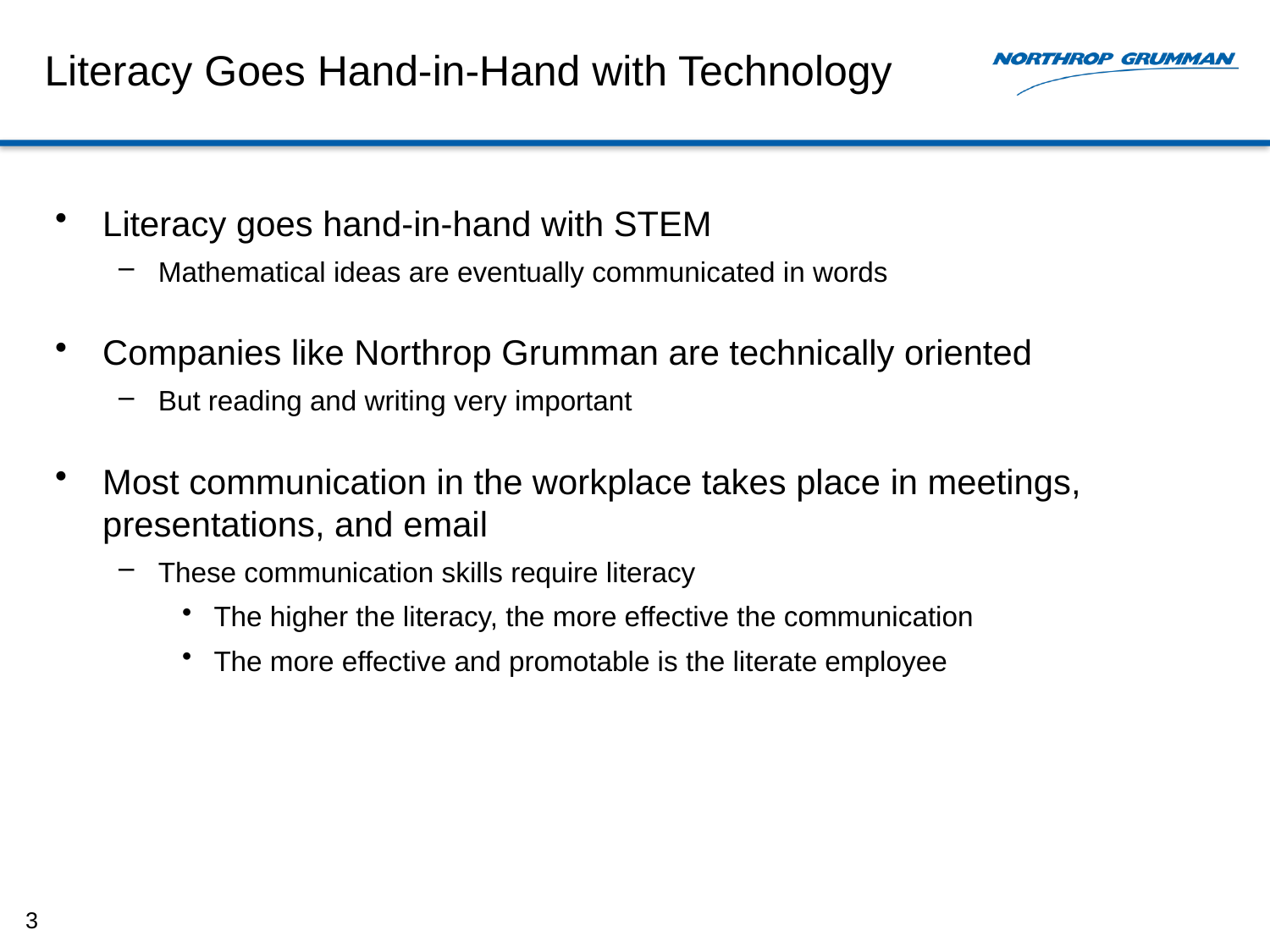

# Literacy Goes Hand-in-Hand with Technology
Literacy goes hand-in-hand with STEM
Mathematical ideas are eventually communicated in words
Companies like Northrop Grumman are technically oriented
But reading and writing very important
Most communication in the workplace takes place in meetings, presentations, and email
These communication skills require literacy
The higher the literacy, the more effective the communication
The more effective and promotable is the literate employee

3